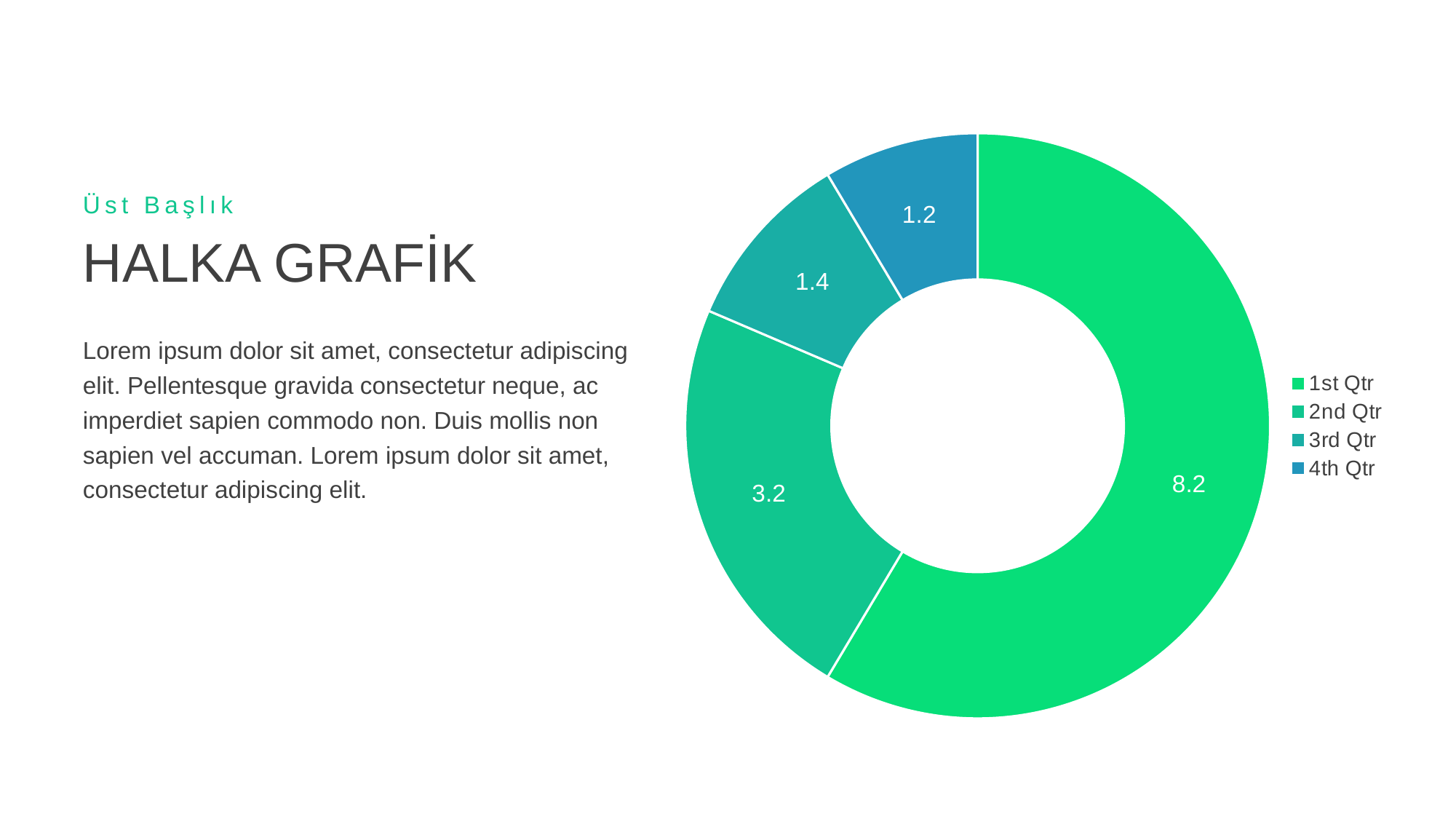

### Chart

| Category | Sales |
|---|---|
| 1st Qtr | 8.2 |
| 2nd Qtr | 3.2 |
| 3rd Qtr | 1.4 |
| 4th Qtr | 1.2 |
Üst Başlık
# HALKA GRAFİK
Lorem ipsum dolor sit amet, consectetur adipiscing elit. Pellentesque gravida consectetur neque, ac imperdiet sapien commodo non. Duis mollis non sapien vel accuman. Lorem ipsum dolor sit amet, consectetur adipiscing elit.